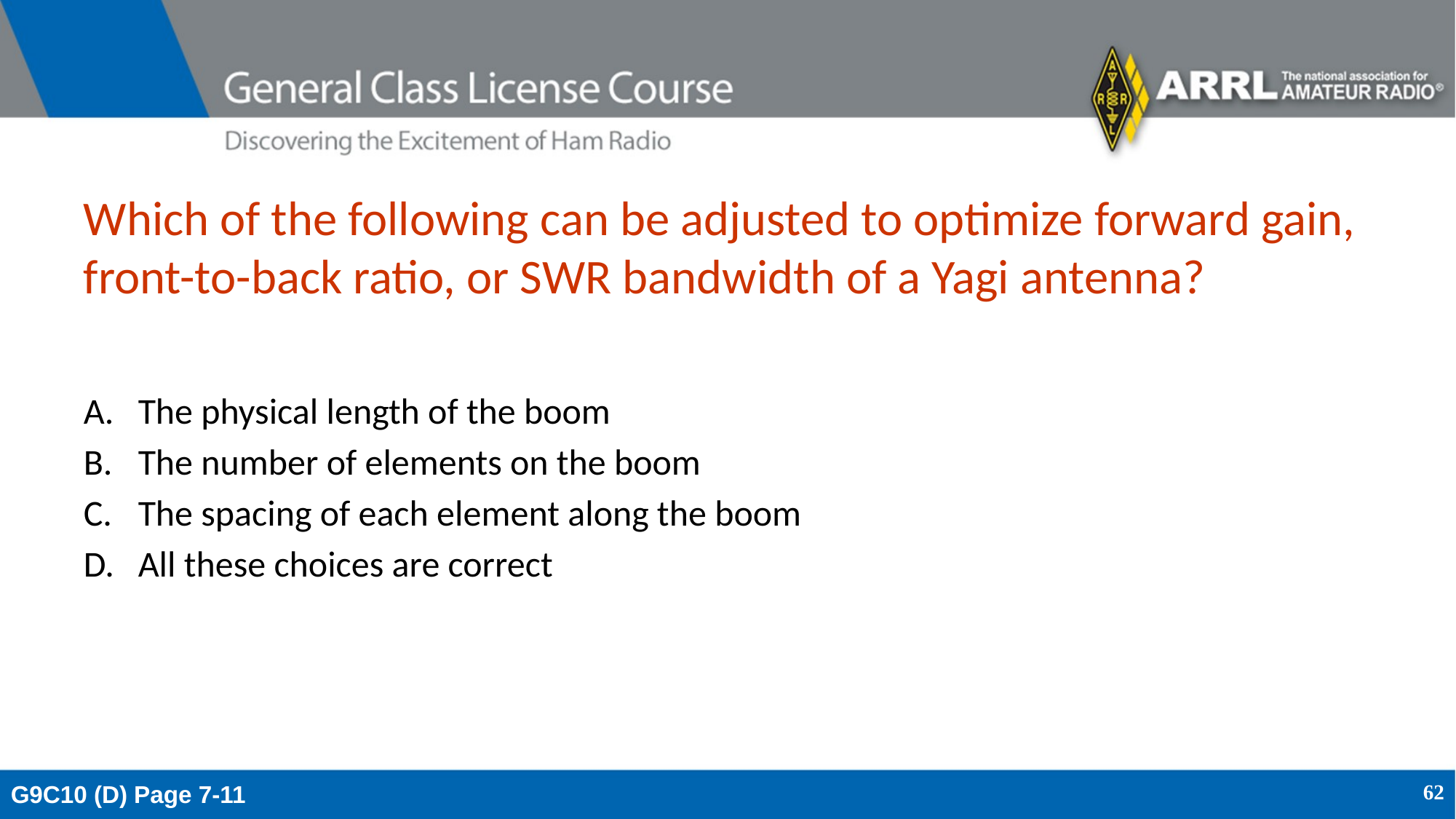

# Which of the following can be adjusted to optimize forward gain, front-to-back ratio, or SWR bandwidth of a Yagi antenna?
The physical length of the boom
The number of elements on the boom
The spacing of each element along the boom
All these choices are correct
G9C10 (D) Page 7-11
62